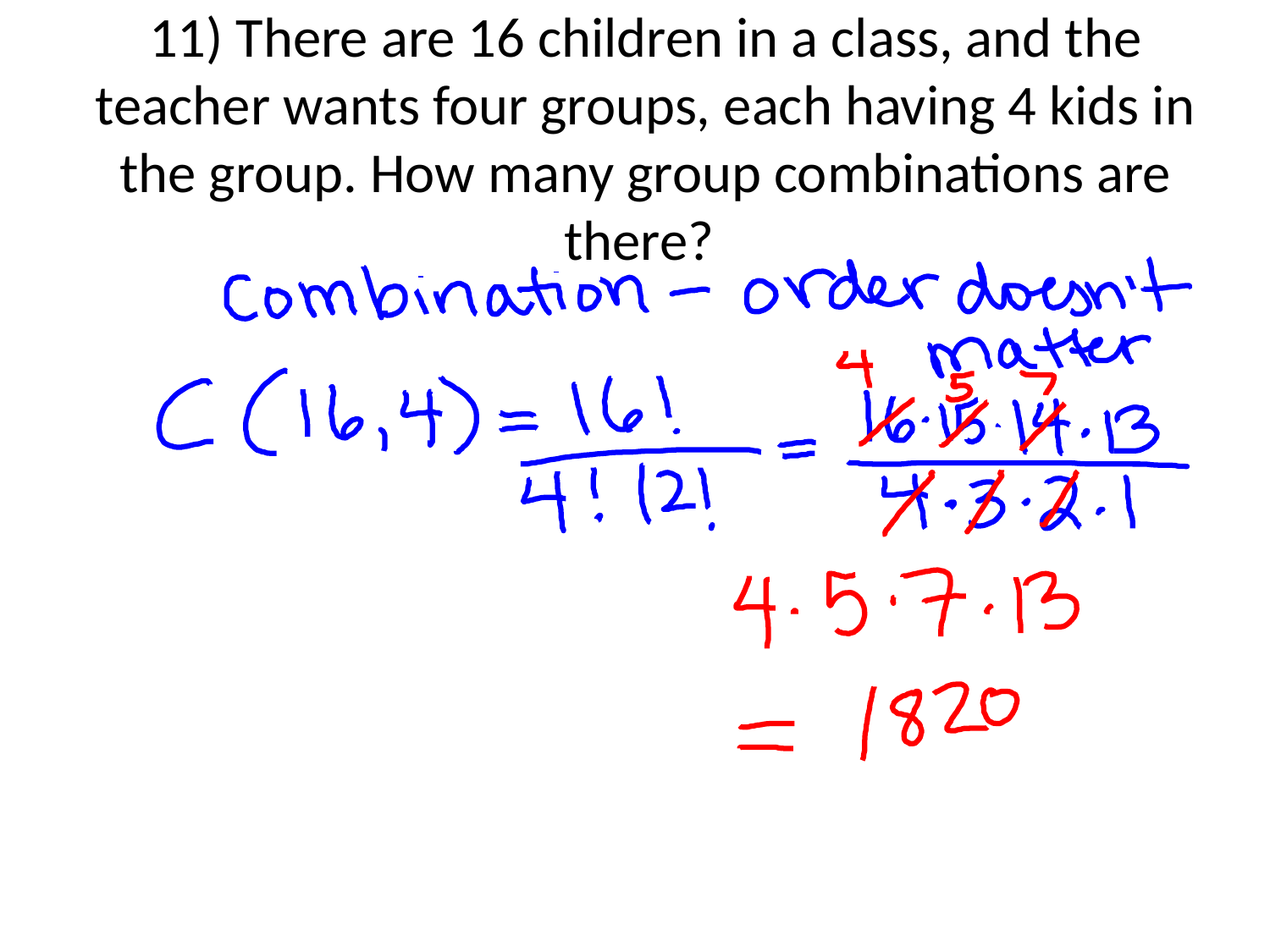

# 11) There are 16 children in a class, and the teacher wants four groups, each having 4 kids in the group. How many group combinations are there?